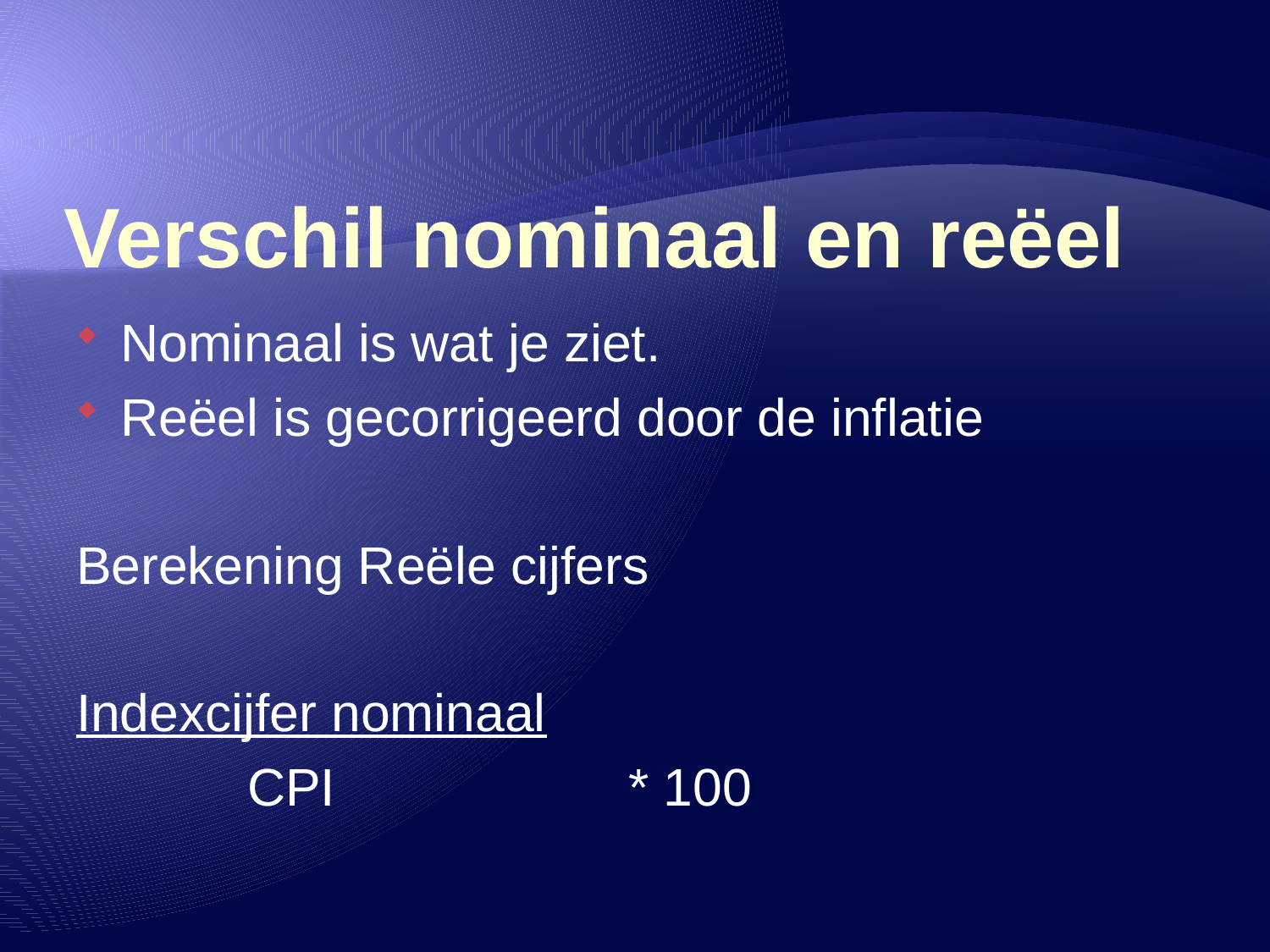

Verschil nominaal en reëel
Nominaal is wat je ziet.
Reëel is gecorrigeerd door de inflatie

Berekening Reële cijfers

Indexcijfer nominaal
		CPI			* 100